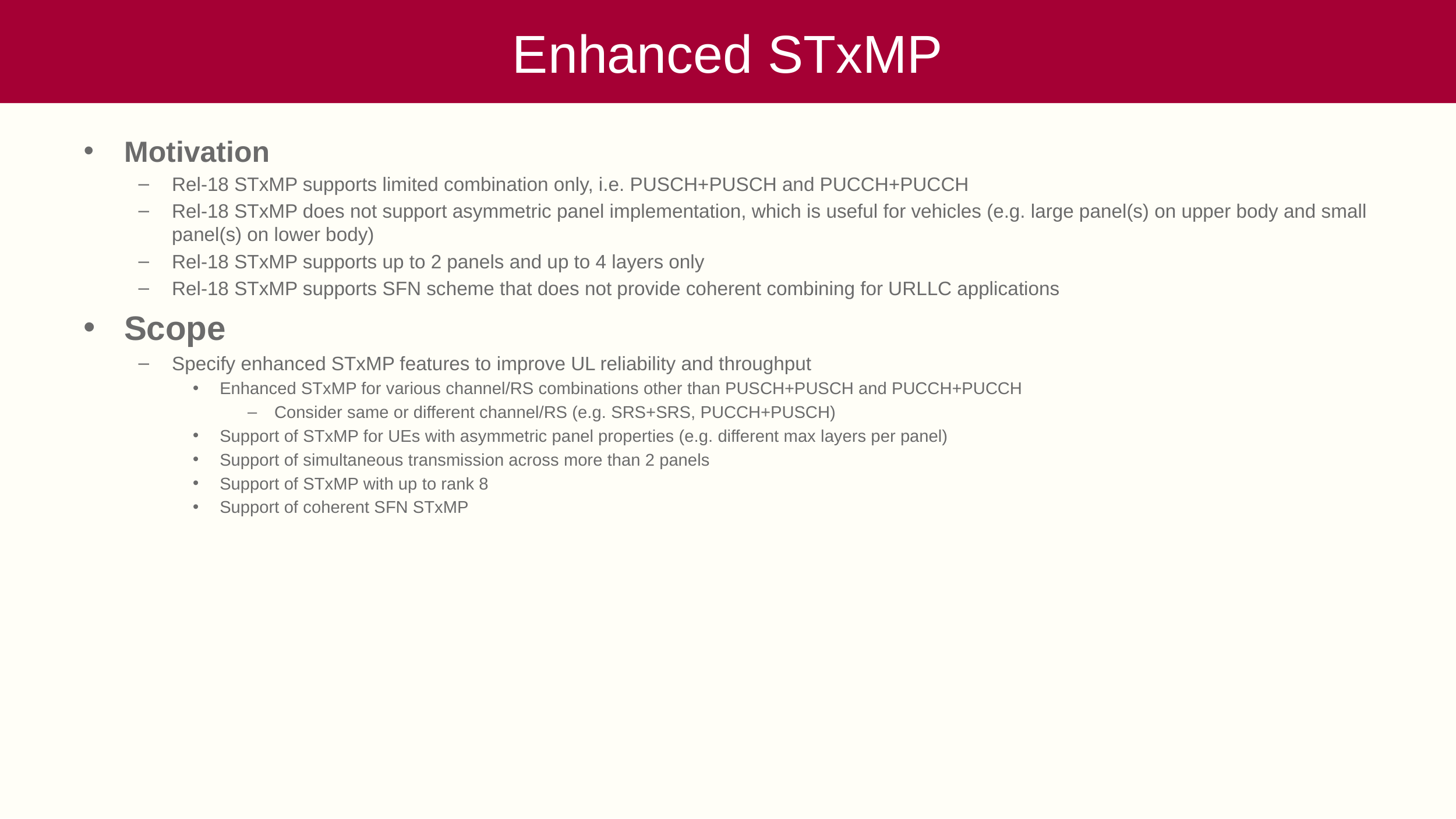

# Enhanced STxMP
Motivation
Rel-18 STxMP supports limited combination only, i.e. PUSCH+PUSCH and PUCCH+PUCCH
Rel-18 STxMP does not support asymmetric panel implementation, which is useful for vehicles (e.g. large panel(s) on upper body and small panel(s) on lower body)
Rel-18 STxMP supports up to 2 panels and up to 4 layers only
Rel-18 STxMP supports SFN scheme that does not provide coherent combining for URLLC applications
Scope
Specify enhanced STxMP features to improve UL reliability and throughput
Enhanced STxMP for various channel/RS combinations other than PUSCH+PUSCH and PUCCH+PUCCH
Consider same or different channel/RS (e.g. SRS+SRS, PUCCH+PUSCH)
Support of STxMP for UEs with asymmetric panel properties (e.g. different max layers per panel)
Support of simultaneous transmission across more than 2 panels
Support of STxMP with up to rank 8
Support of coherent SFN STxMP